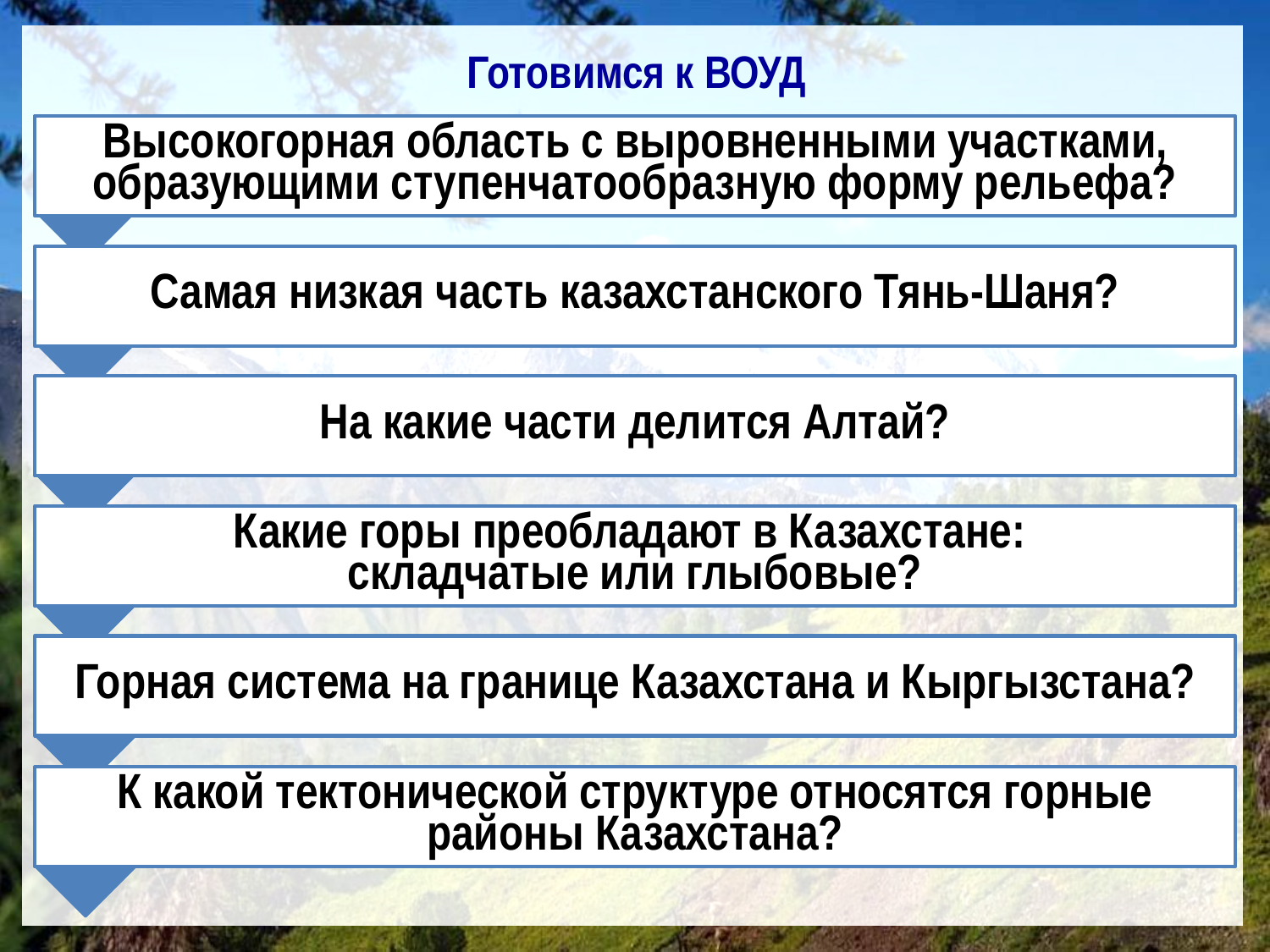

# Готовимся к ВОУД

Жонгарский Алатау

Каратау

Южный и Рудный Алтай, хр. Калба

Складчато-глыбовые

Тянь-Шань

Складчатые области
Высокогорная область с выровненными участ­ками, образующими ступенчатообразную форму рельефа?
Самая низкая часть казахстанского Тянь-Шаня?
На какие части делится Алтай?
Какие горы преобладают в Казахстане:
складчатые или глыбовые?
Горная система на границе Казахстана и Кыргызстана?
К какой тектонической структуре относятся горные районы Казахстана?